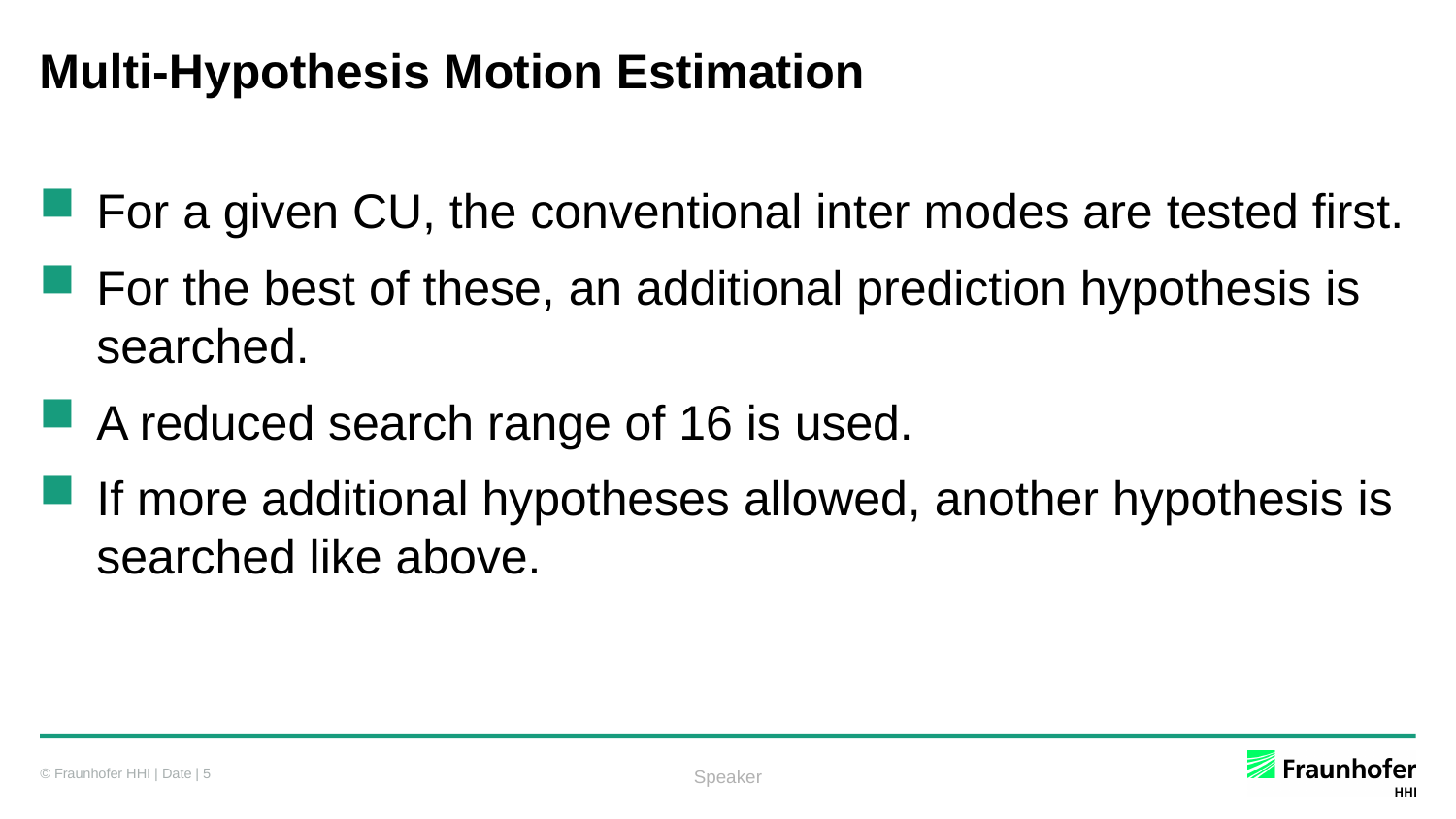

# Multi-Hypothesis Motion Estimation
For a given CU, the conventional inter modes are tested first.
For the best of these, an additional prediction hypothesis is searched.
A reduced search range of 16 is used.
If more additional hypotheses allowed, another hypothesis is searched like above.

Speaker